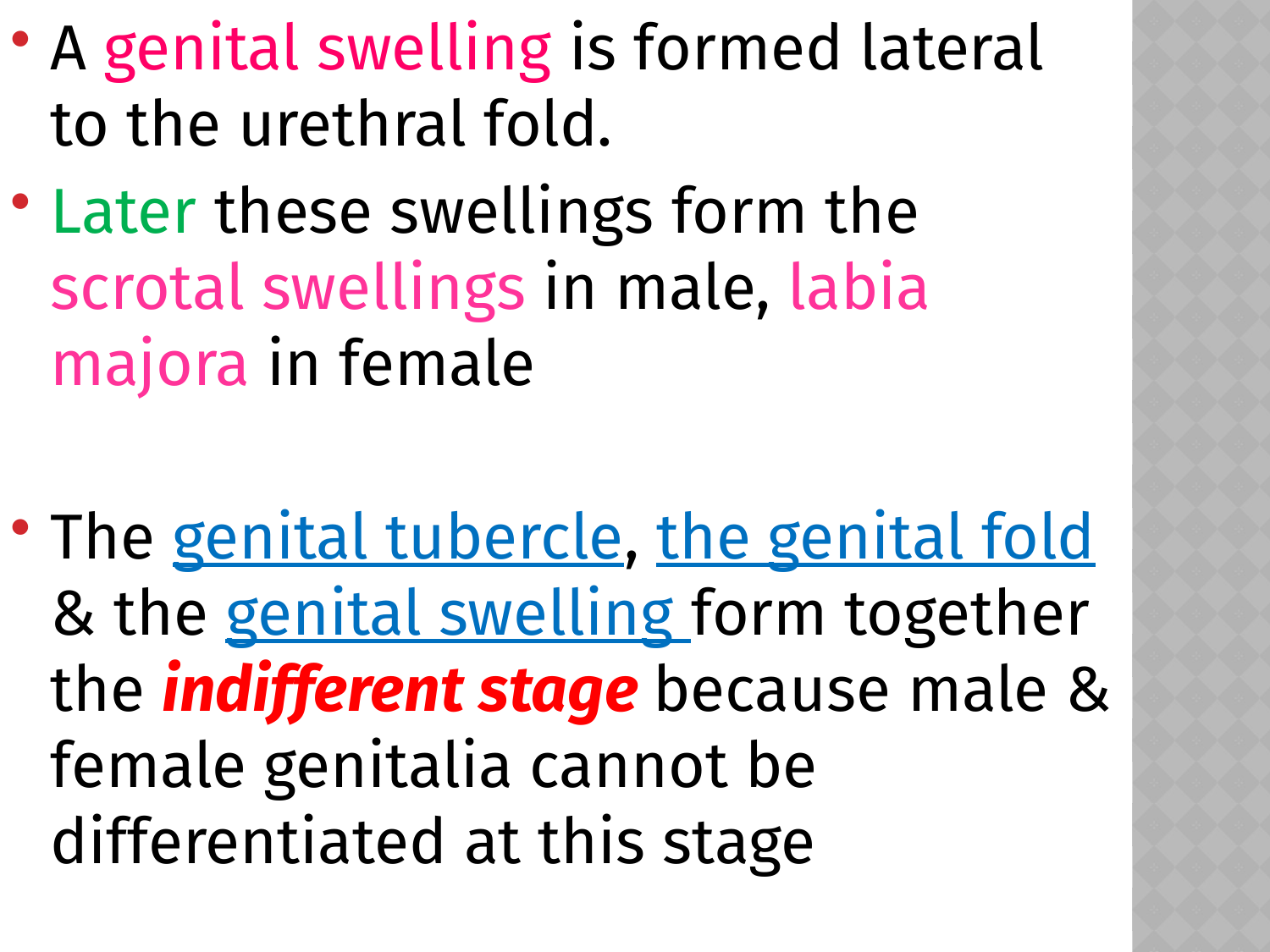

A genital swelling is formed lateral to the urethral fold.
Later these swellings form the scrotal swellings in male, labia majora in female

The genital tubercle, the genital fold & the genital swelling form together the indifferent stage because male & female genitalia cannot be  differentiated at this stage